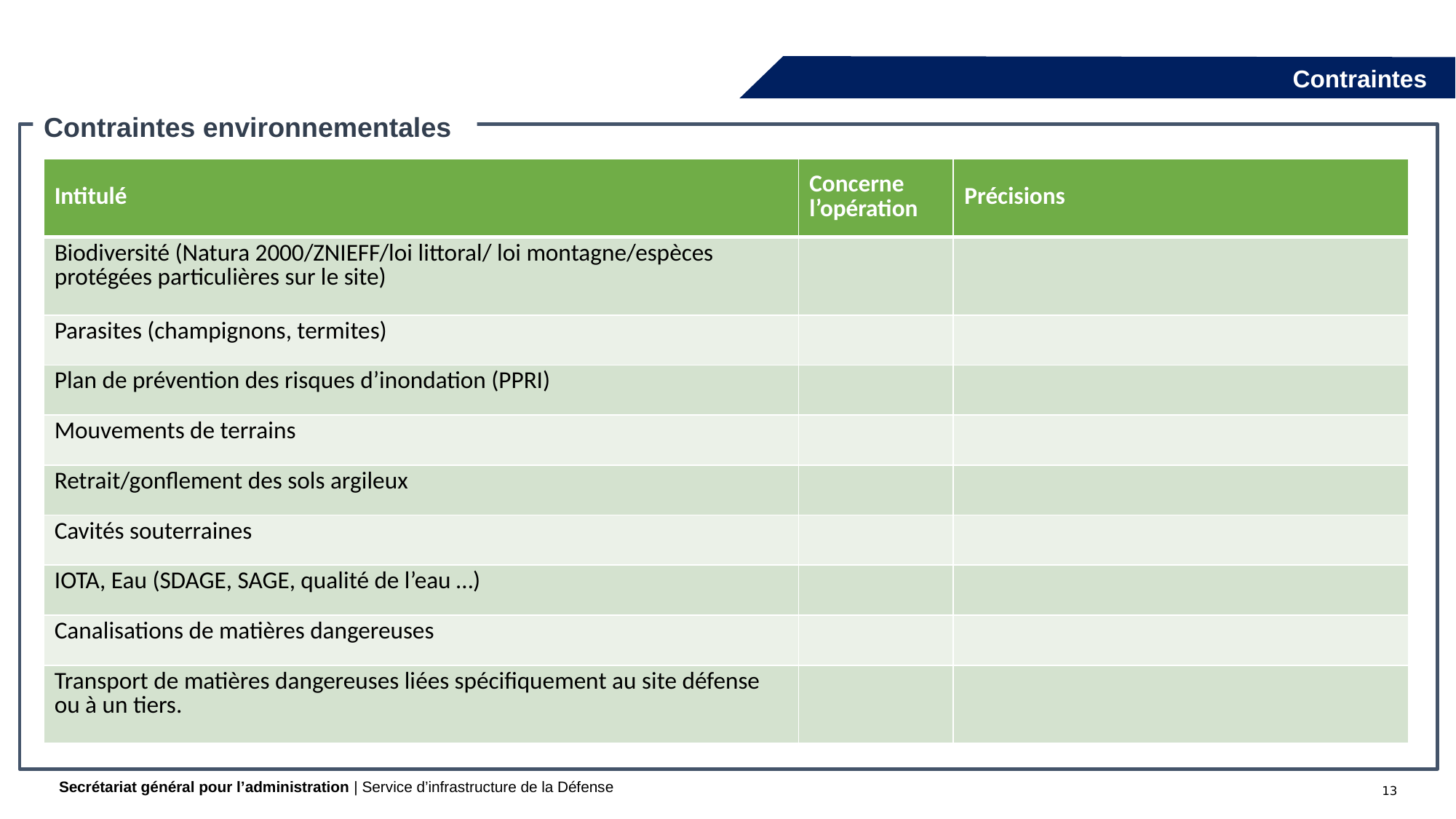

Contraintes
Contraintes environnementales

| Intitulé | Concerne l’opération | Précisions |
| --- | --- | --- |
| Biodiversité (Natura 2000/ZNIEFF/loi littoral/ loi montagne/espèces protégées particulières sur le site) |  |  |
| Parasites (champignons, termites) |  |  |
| Plan de prévention des risques d’inondation (PPRI) |  |  |
| Mouvements de terrains |  |  |
| Retrait/gonflement des sols argileux |  |  |
| Cavités souterraines |  |  |
| IOTA, Eau (SDAGE, SAGE, qualité de l’eau …) |  |  |
| Canalisations de matières dangereuses |  |  |
| Transport de matières dangereuses liées spécifiquement au site défense ou à un tiers. |  |  |
13